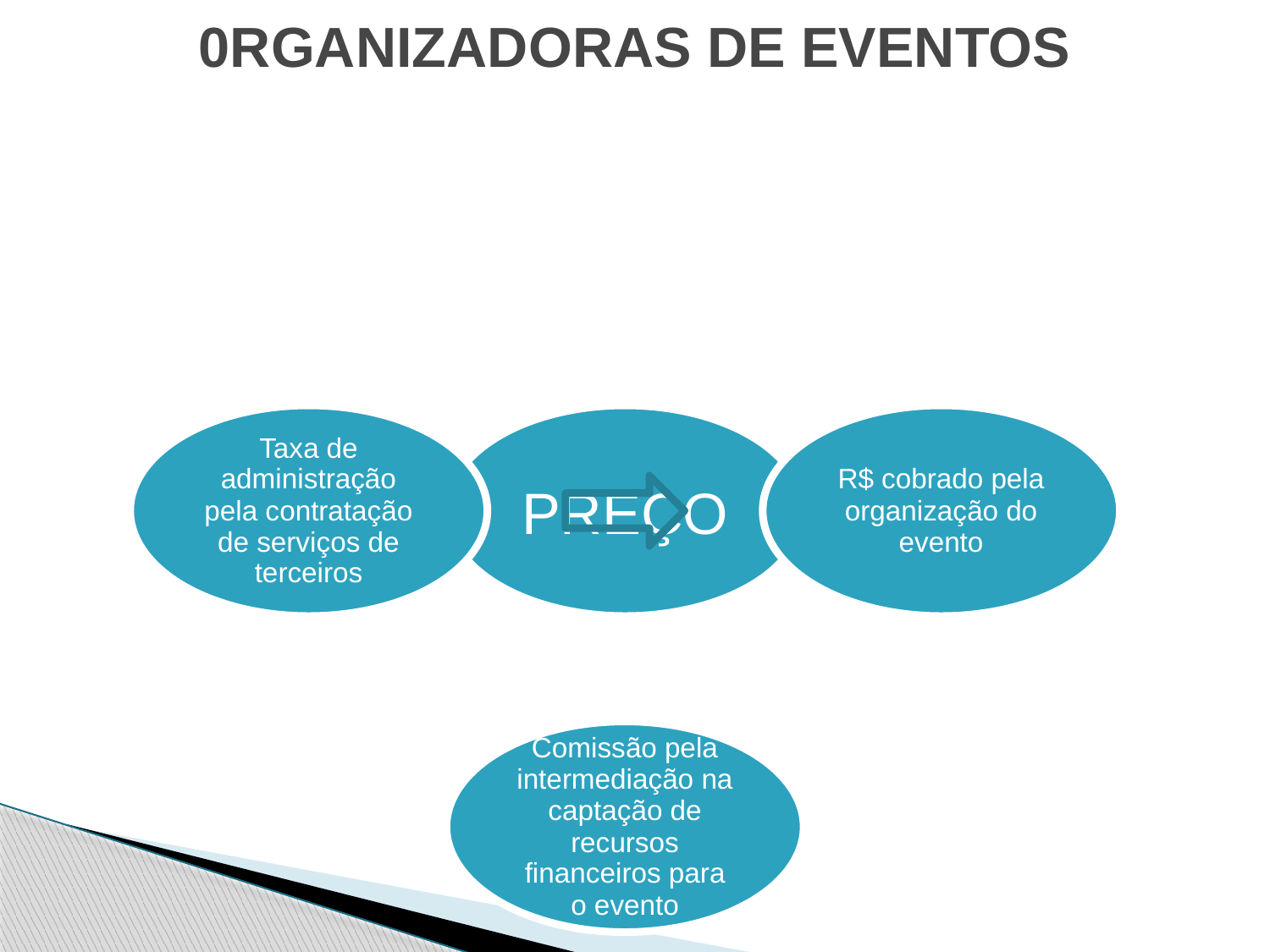

# 0RGANIZADORAS DE EVENTOS
PREÇO
R$ cobrado pela organização do evento
Comissão pela intermediação na captação de recursos financeiros para o evento
Taxa de administração pela contratação de serviços de terceiros